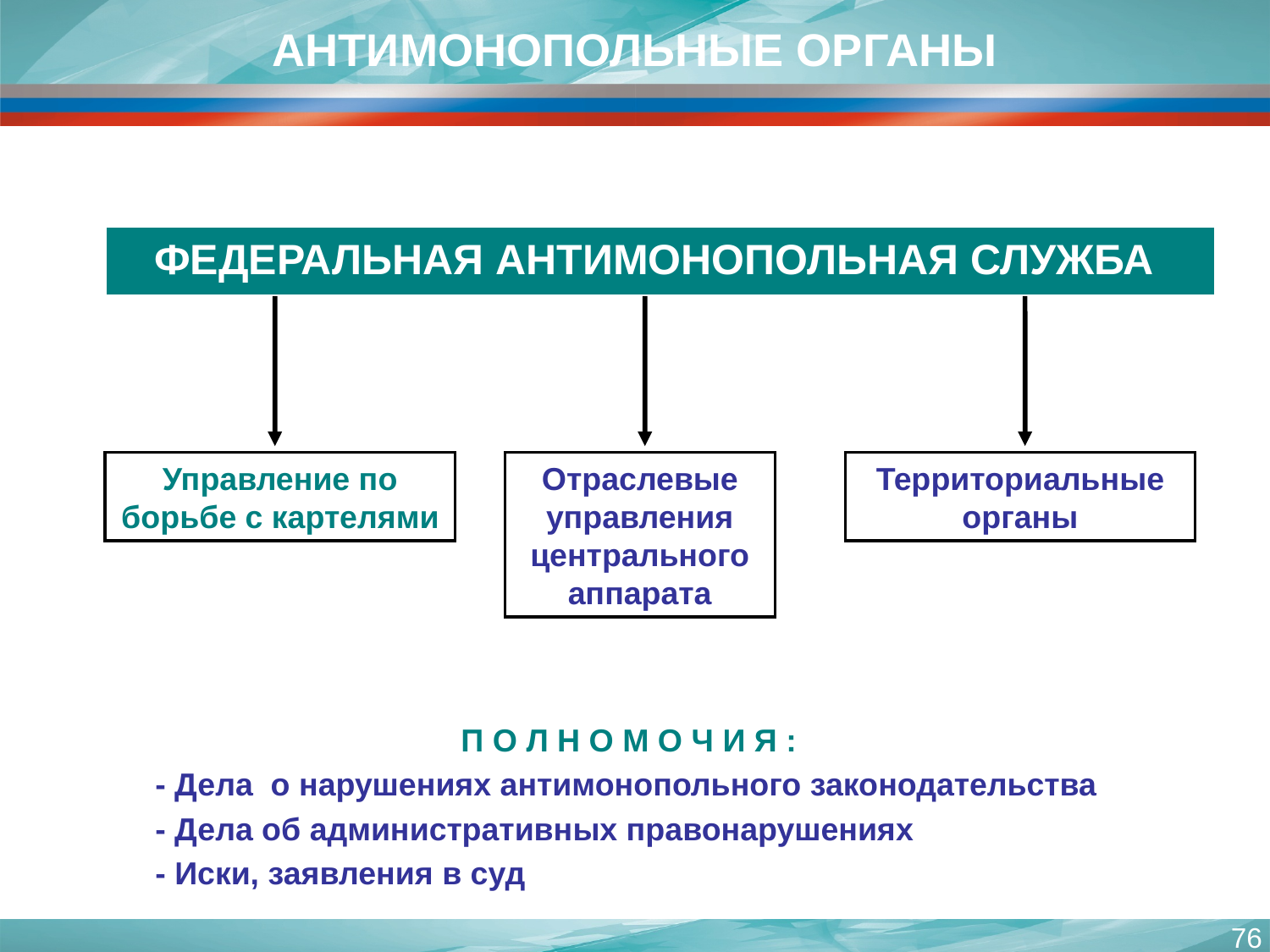

АНТИМОНОПОЛЬНЫЕ ОРГАНЫ
ФЕДЕРАЛЬНАЯ АНТИМОНОПОЛЬНАЯ СЛУЖБА

Управление по борьбе с картелями
Отраслевые управления центрального аппарата
Территориальные органы
П О Л Н О М О Ч И Я :
- Дела  о нарушениях антимонопольного законодательства
- Дела об административных правонарушениях
- Иски, заявления в суд
76